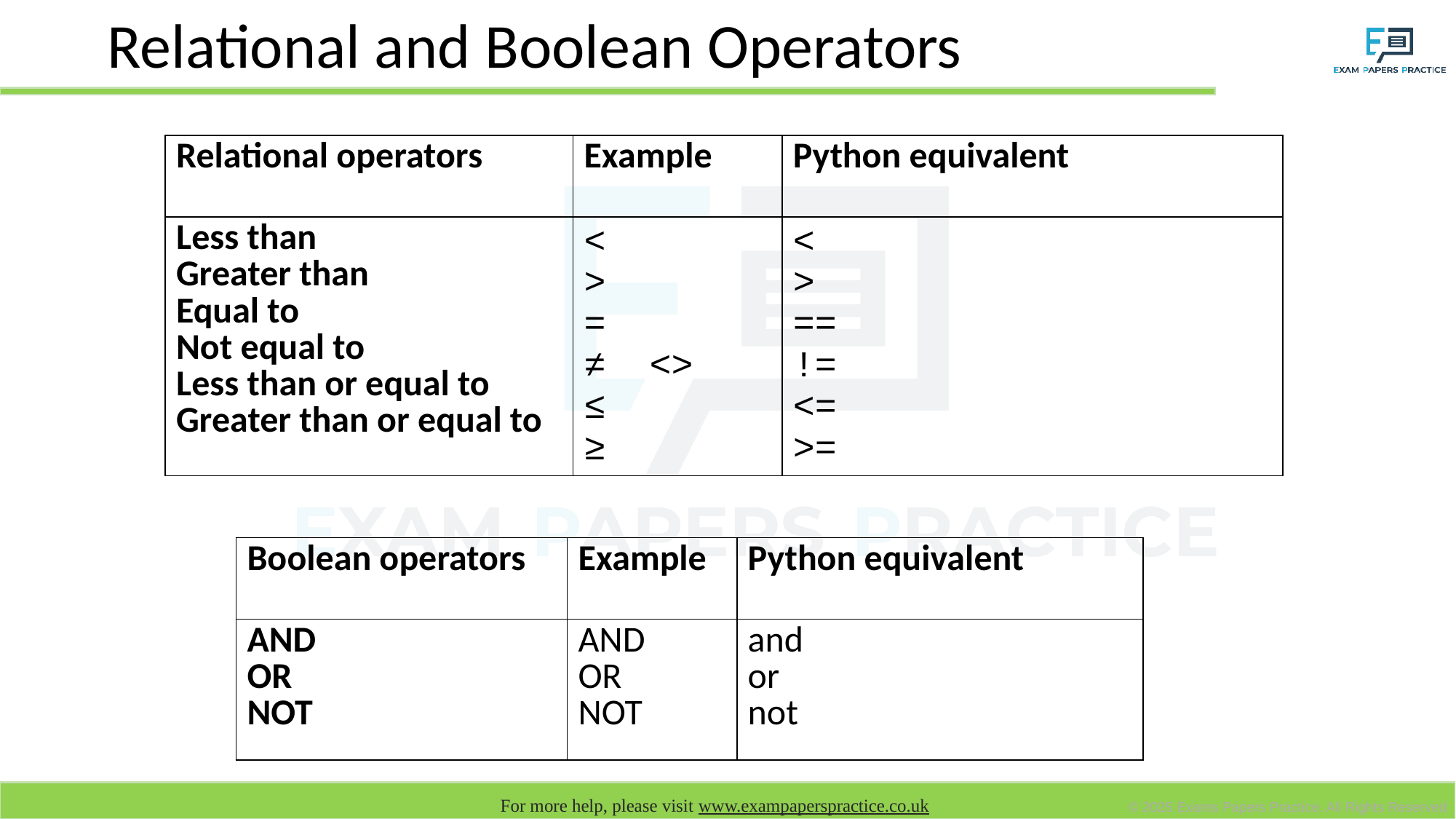

# Relational and Boolean Operators
| Relational operators | Example | Python equivalent |
| --- | --- | --- |
| Less than Greater than Equal to Not equal to Less than or equal to Greater than or equal to | < > = ≠ <> ≤ ≥ | < > == != <= >= |
| Boolean operators | Example | Python equivalent |
| --- | --- | --- |
| AND OR NOT | AND OR NOT | and or not |